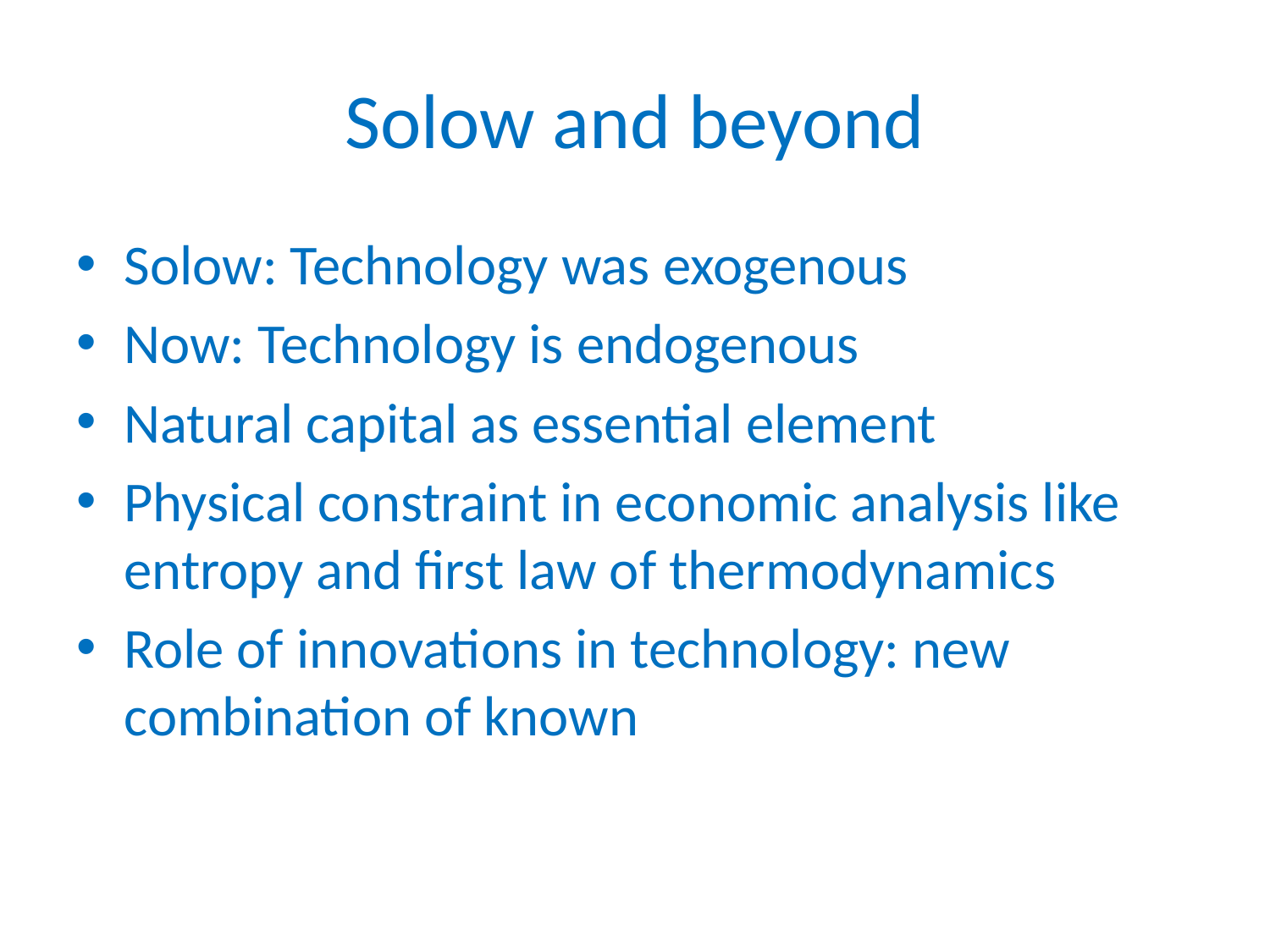

# Solow and beyond
Solow: Technology was exogenous
Now: Technology is endogenous
Natural capital as essential element
Physical constraint in economic analysis like entropy and first law of thermodynamics
Role of innovations in technology: new combination of known